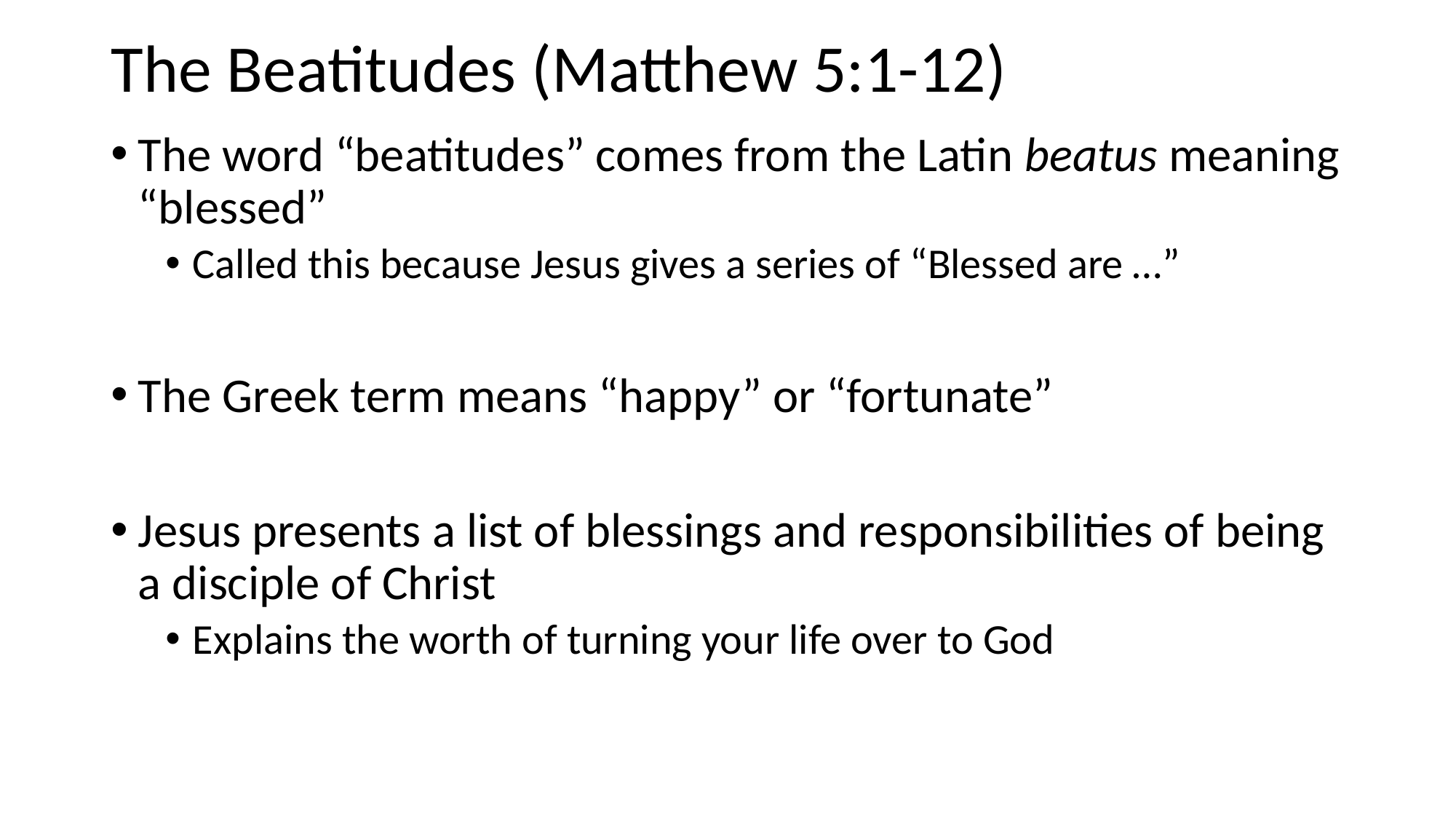

# The Beatitudes (Matthew 5:1-12)
The word “beatitudes” comes from the Latin beatus meaning “blessed”
Called this because Jesus gives a series of “Blessed are …”

The Greek term means “happy” or “fortunate”

Jesus presents a list of blessings and responsibilities of being a disciple of Christ
Explains the worth of turning your life over to God